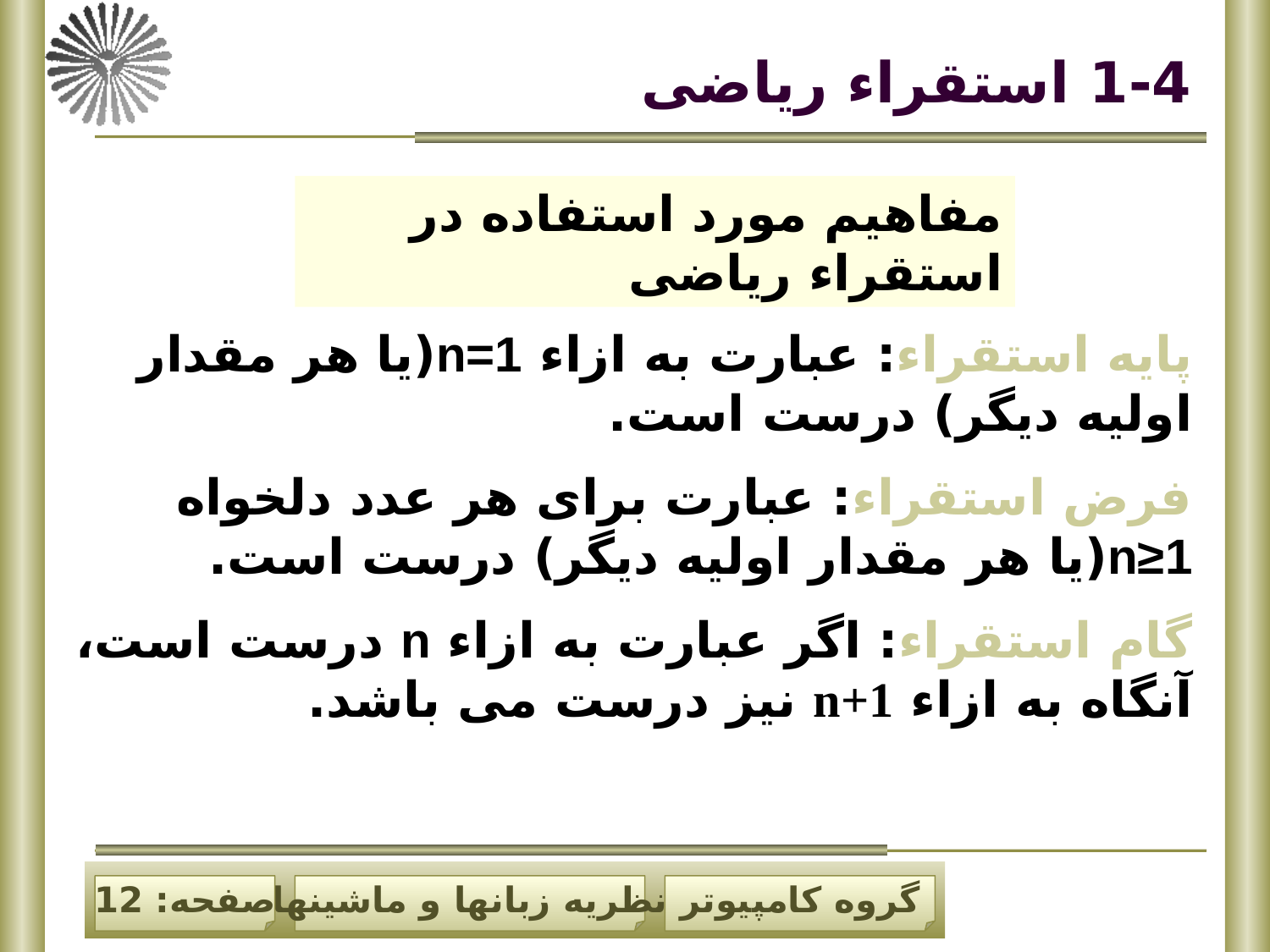

# 1-4 استقراء ریاضی
مفاهیم مورد استفاده در استقراء ریاضی
پایه استقراء: عبارت به ازاء n=1(یا هر مقدار اولیه دیگر) درست است.
فرض استقراء: عبارت برای هر عدد دلخواه n≥1(یا هر مقدار اولیه دیگر) درست است.
گام استقراء: اگر عبارت به ازاء n درست است، آنگاه به ازاء n+1 نیز درست می باشد.